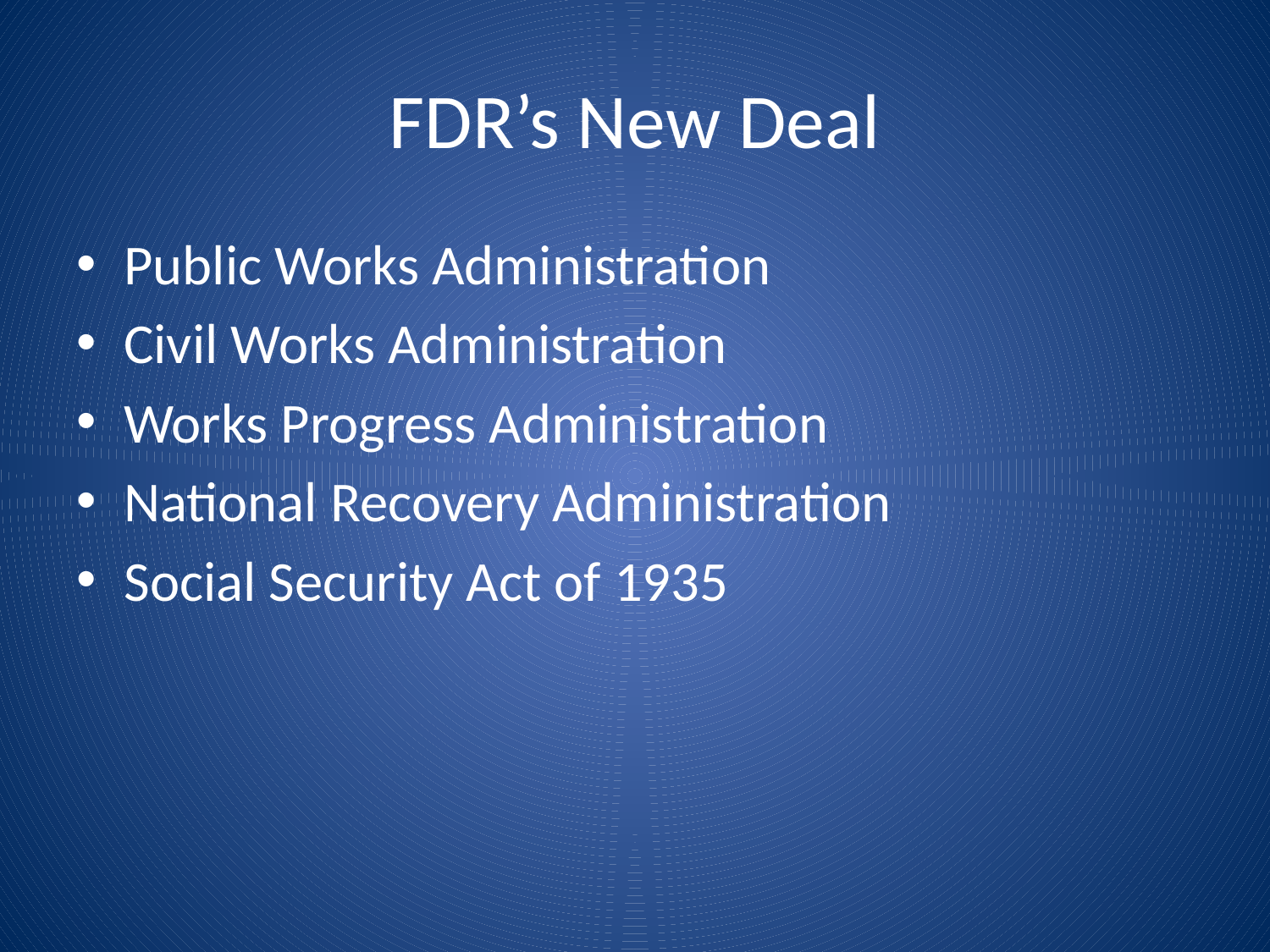

# FDR’s New Deal
Public Works Administration
Civil Works Administration
Works Progress Administration
National Recovery Administration
Social Security Act of 1935